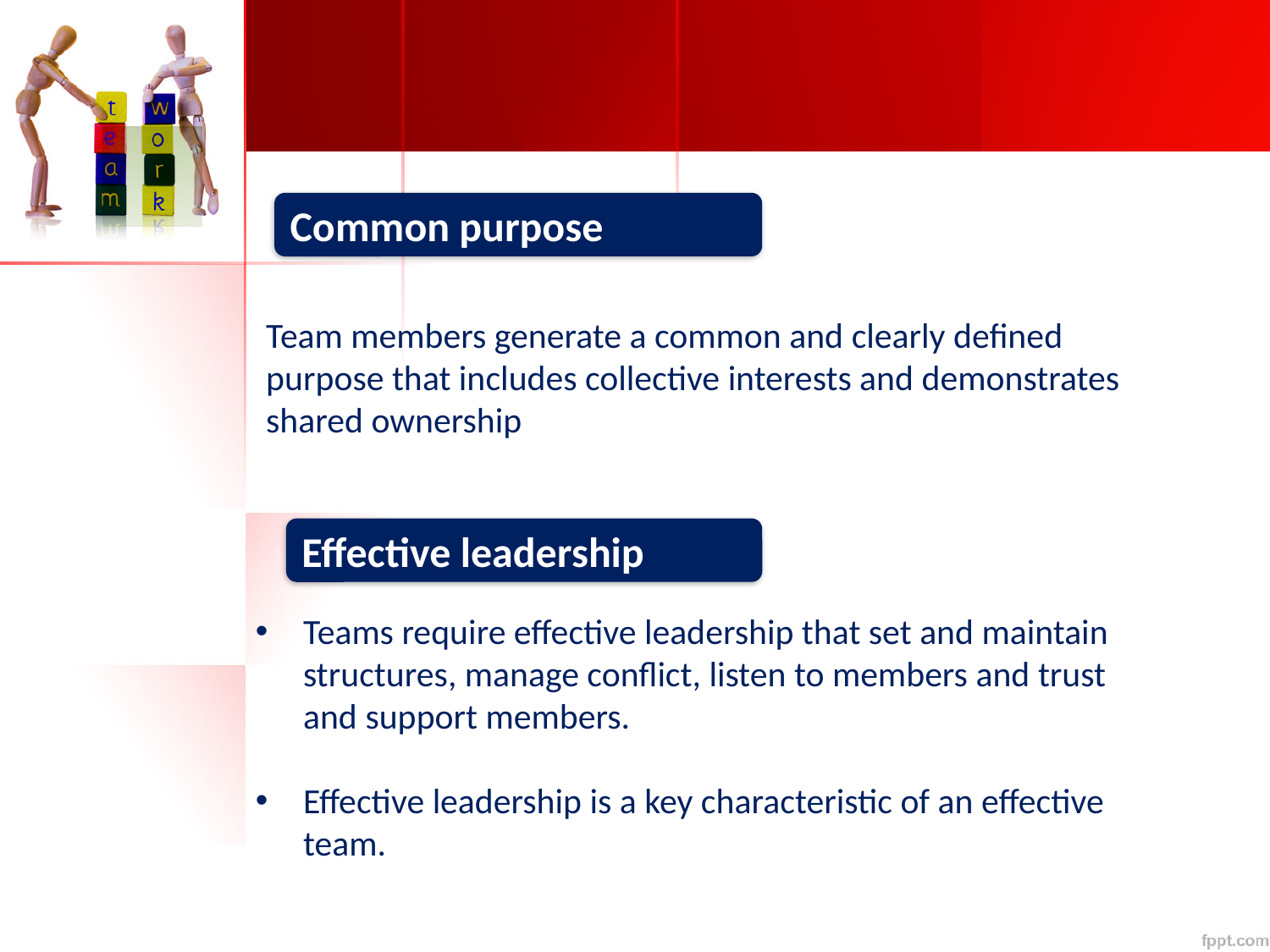

Common purpose
Team members generate a common and clearly defined purpose that includes collective interests and demonstrates shared ownership

Effective leadership
Teams require effective leadership that set and maintain structures, manage conflict, listen to members and trust and support members.

Effective leadership is a key characteristic of an effective team.